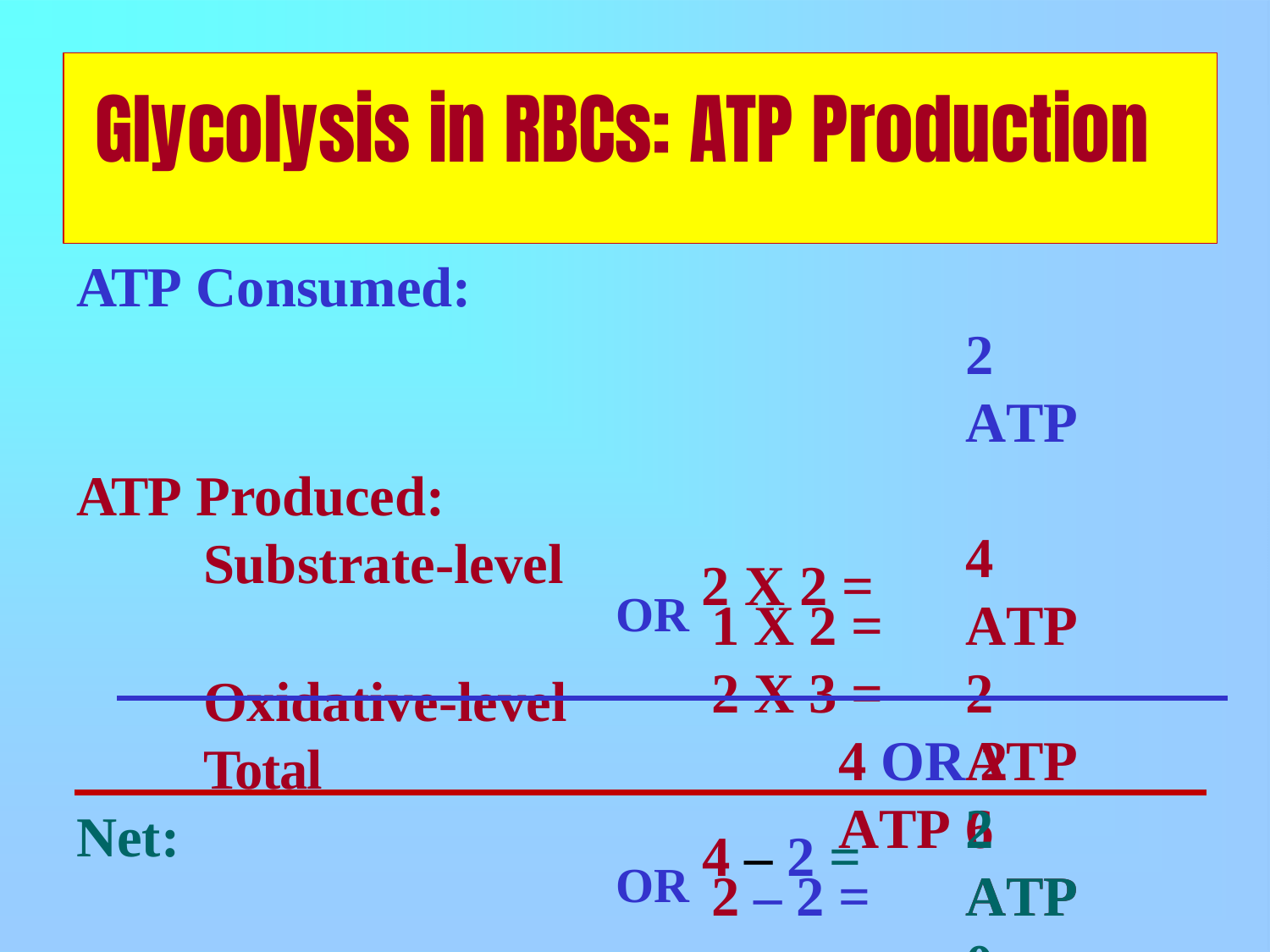

# Glycolysis in RBCs: ATP Production
ATP Consumed:

ATP Produced:
Substrate-level

Oxidative-level
Total
Net:
2	ATP
OR 2 X 2 =
4	ATP
2	ATP
6	ATP
1 X 2 =
2 X 3 =

4 OR 2	ATP
OR 4 – 2 =
2	ATP
0	ATP

2 – 2 =